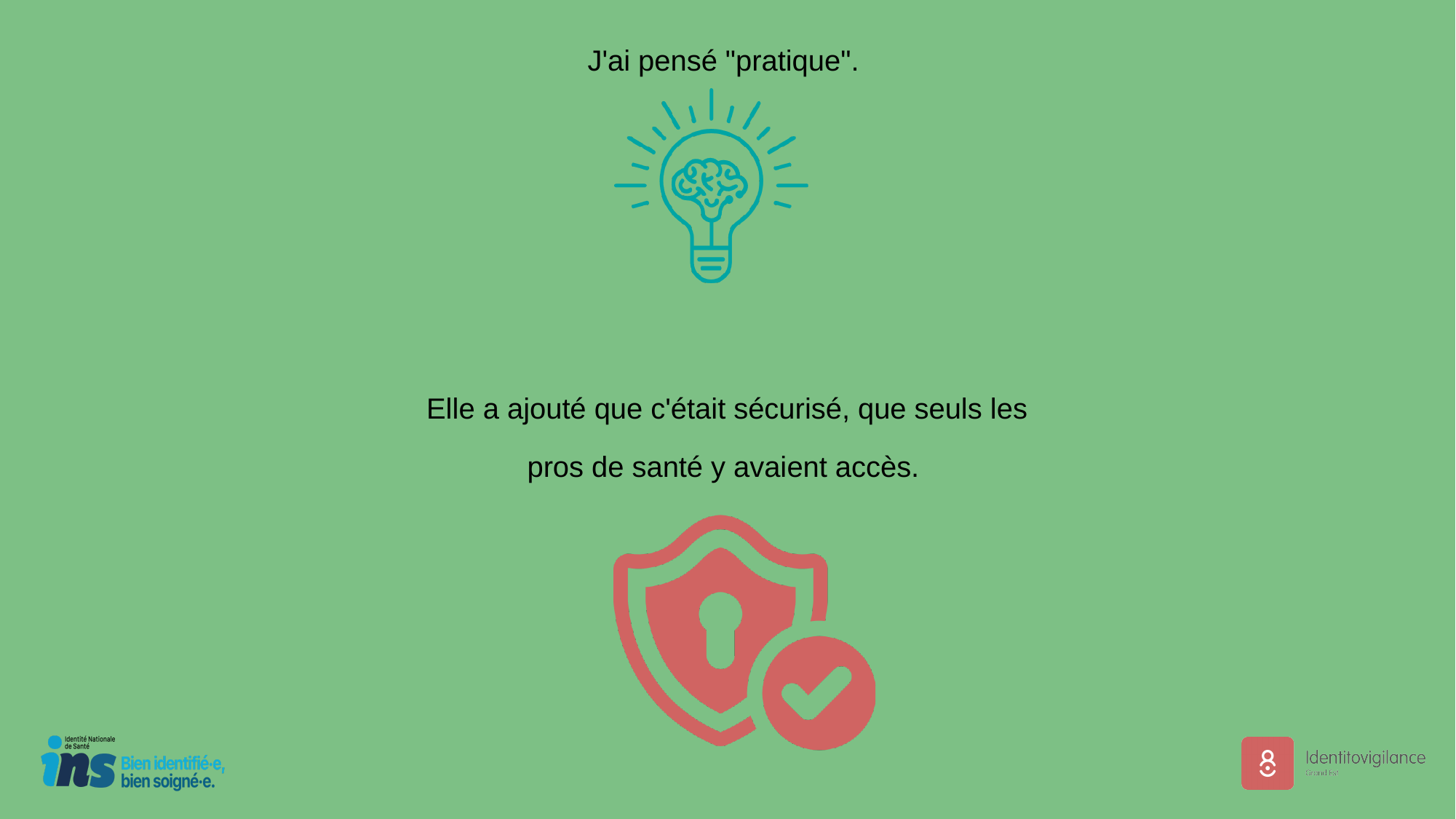

J'ai pensé "pratique".

Elle a ajouté que c'était sécurisé, que seuls les pros de santé y avaient accès.